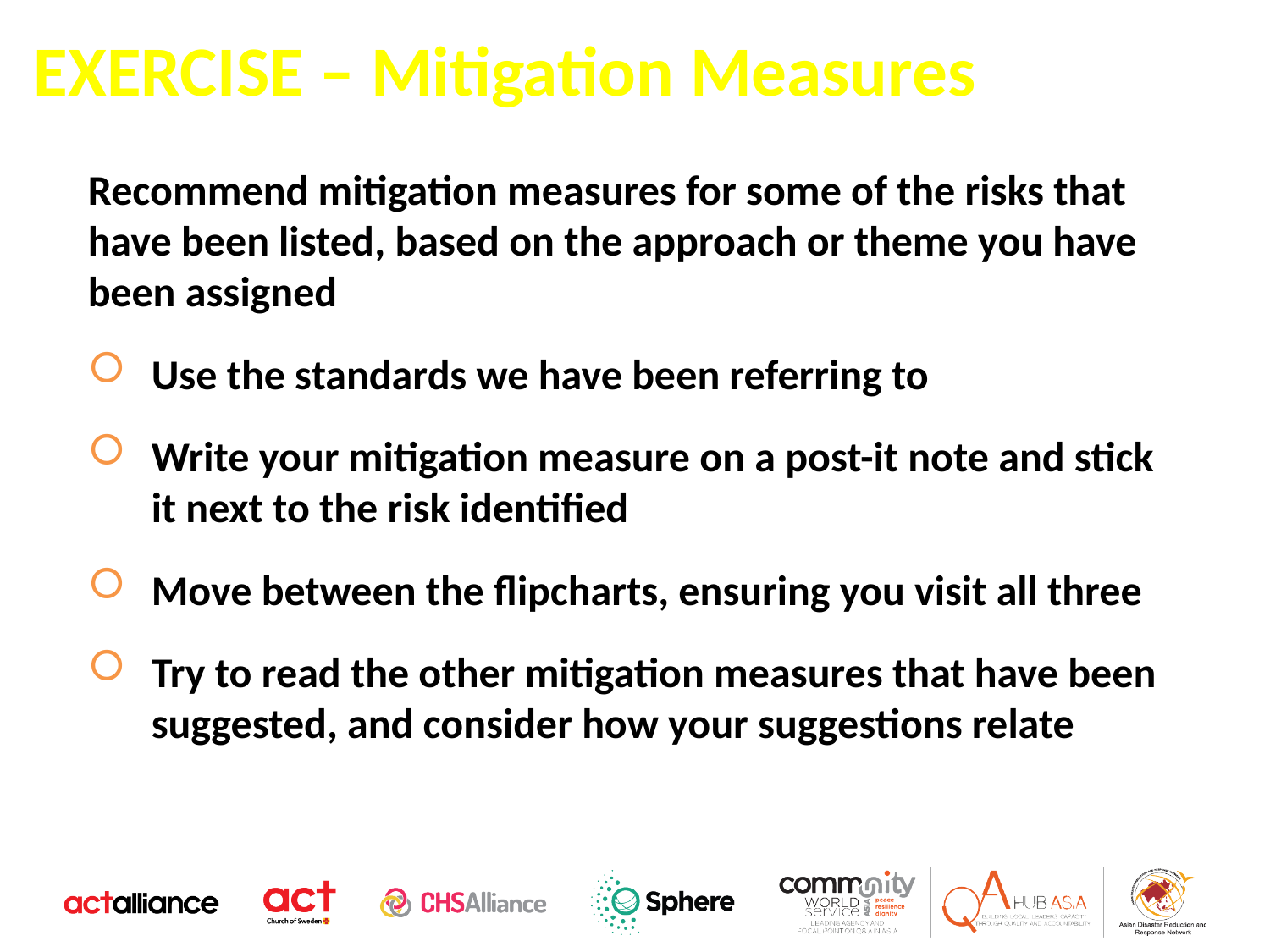

EXERCISE – Mitigation Measures
Recommend mitigation measures for some of the risks that have been listed, based on the approach or theme you have been assigned
Use the standards we have been referring to
Write your mitigation measure on a post-it note and stick it next to the risk identified
Move between the flipcharts, ensuring you visit all three
Try to read the other mitigation measures that have been suggested, and consider how your suggestions relate